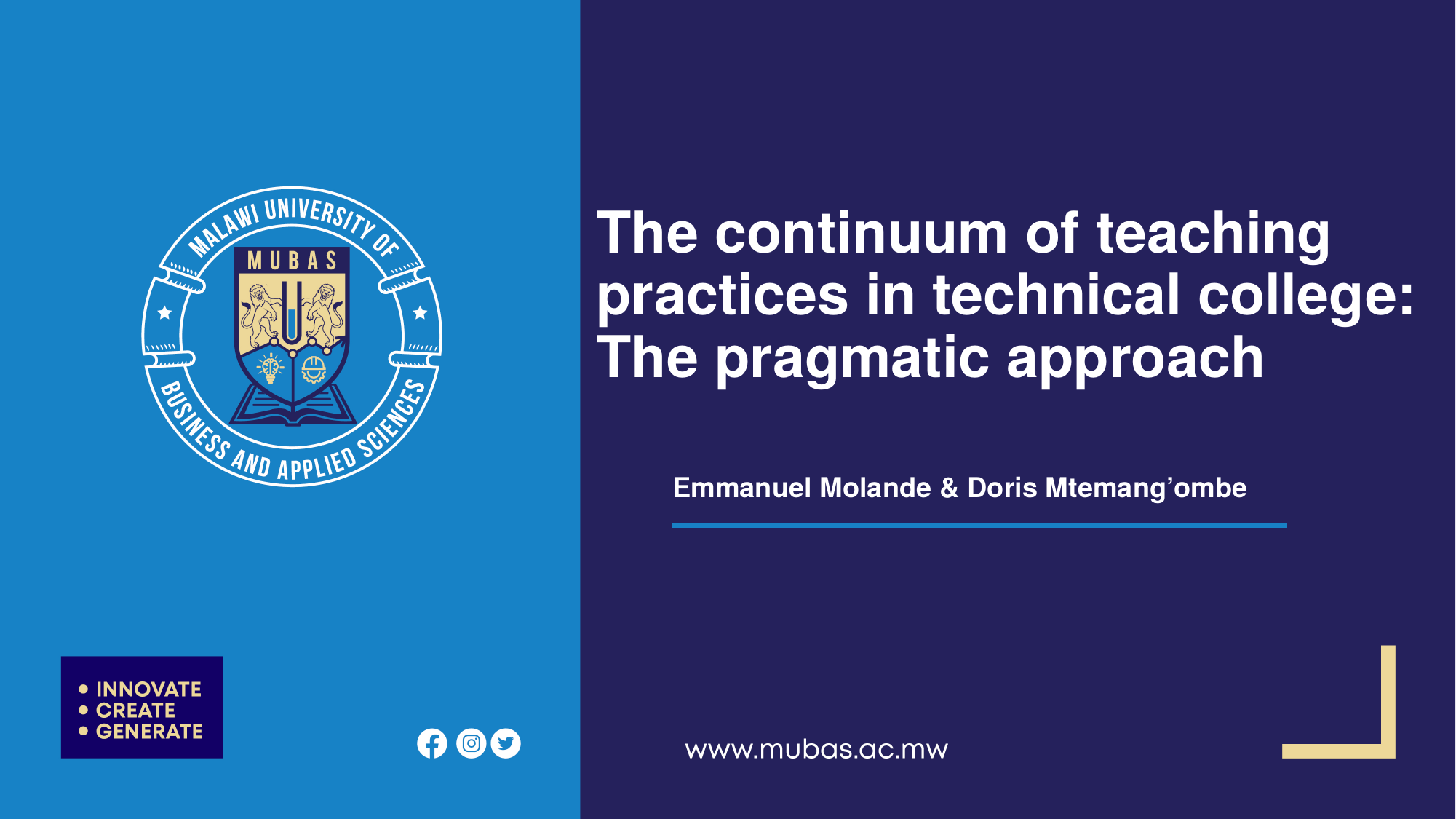

# The continuum of teaching practices in technical college: The pragmatic approach
Emmanuel Molande & Doris Mtemang’ombe